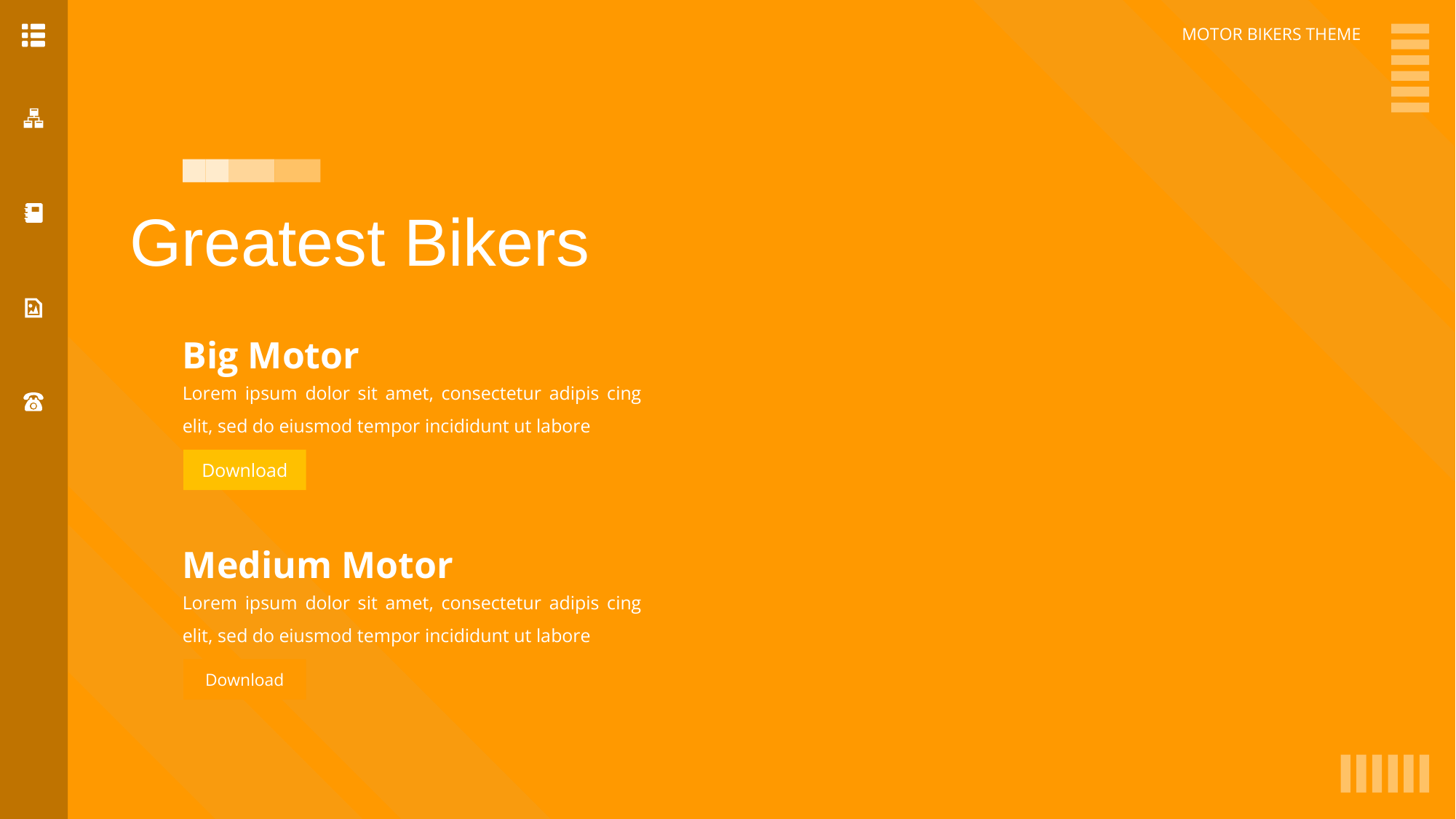

MOTOR BIKERS THEME

Greatest Bikers
Big Motor
Lorem ipsum dolor sit amet, consectetur adipis cing elit, sed do eiusmod tempor incididunt ut labore
Download
Medium Motor
Lorem ipsum dolor sit amet, consectetur adipis cing elit, sed do eiusmod tempor incididunt ut labore
Download